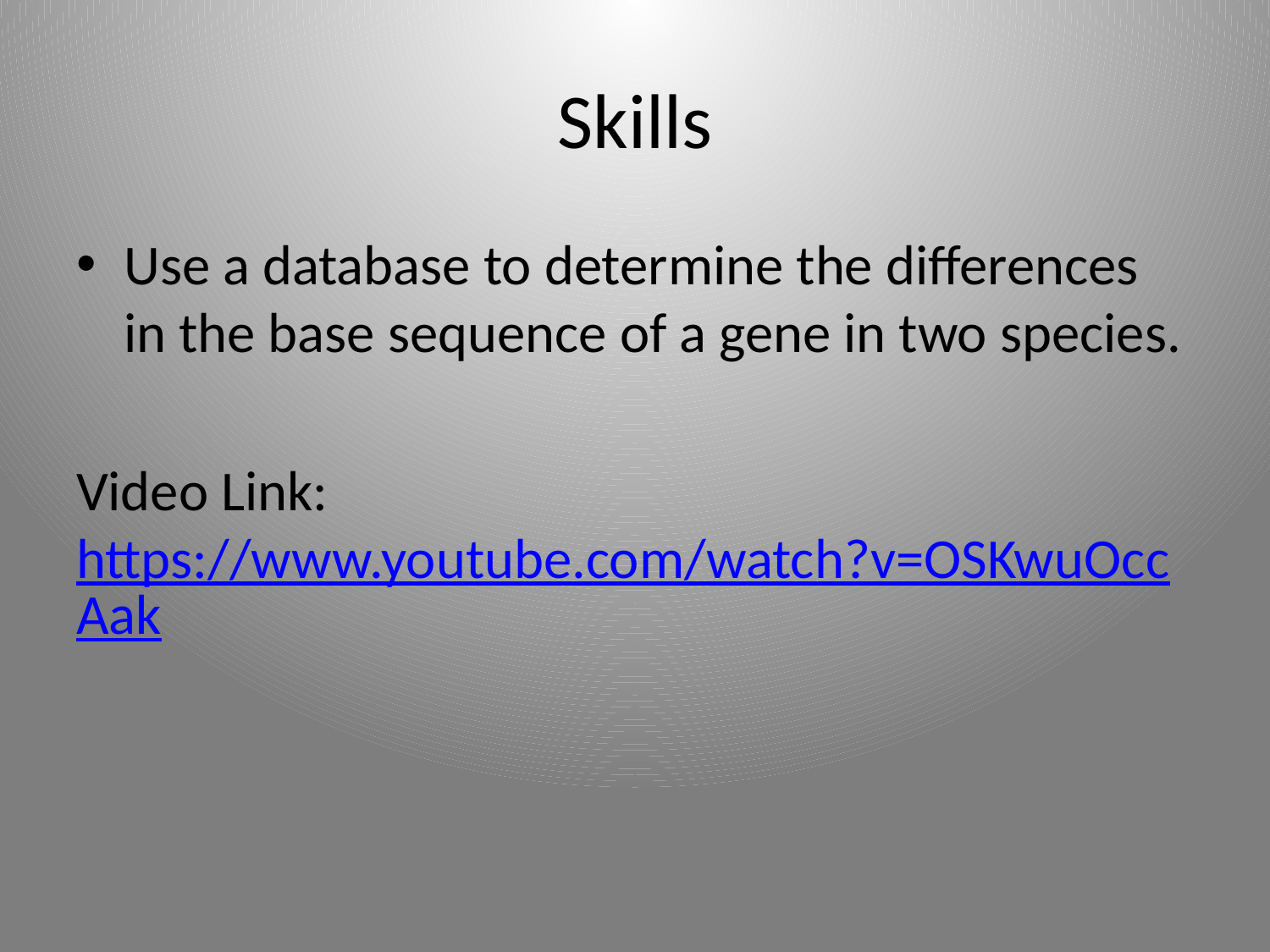

# Skills
Use a database to determine the differences in the base sequence of a gene in two species.

Video Link: https://www.youtube.com/watch?v=OSKwuOccAak